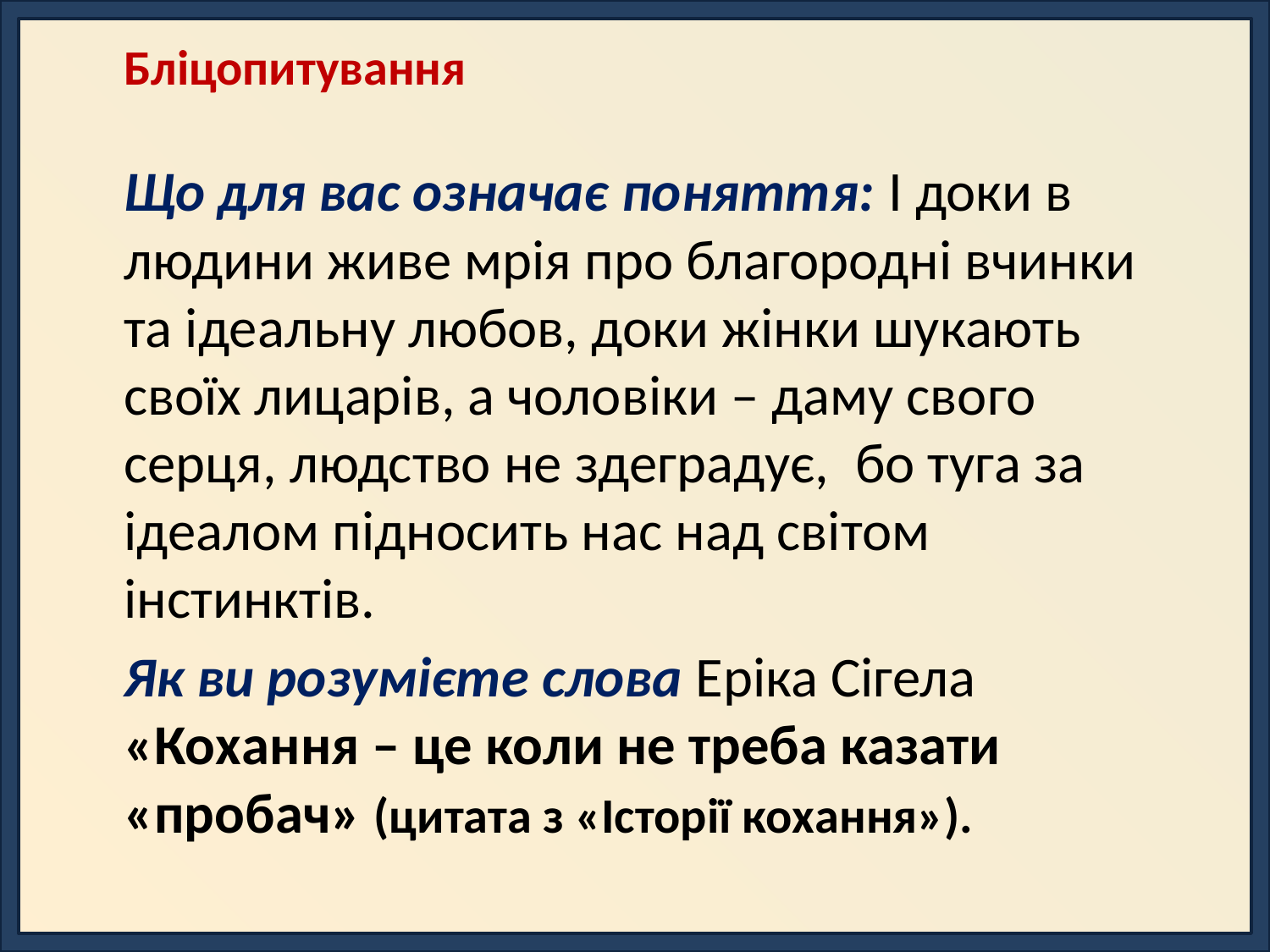

Бліцопитування
	Що для вас означає поняття: І доки в людини живе мрія про благородні вчинки та ідеальну любов, доки жінки шукають своїх лицарів, а чоловіки – даму свого серця, людство не здеградує,  бо туга за ідеалом підносить нас над світом інстинктів.
	Як ви розумієте слова Еріка Сігела «Кохання – це коли не треба казати «пробач» (цитата з «Історії кохання»).